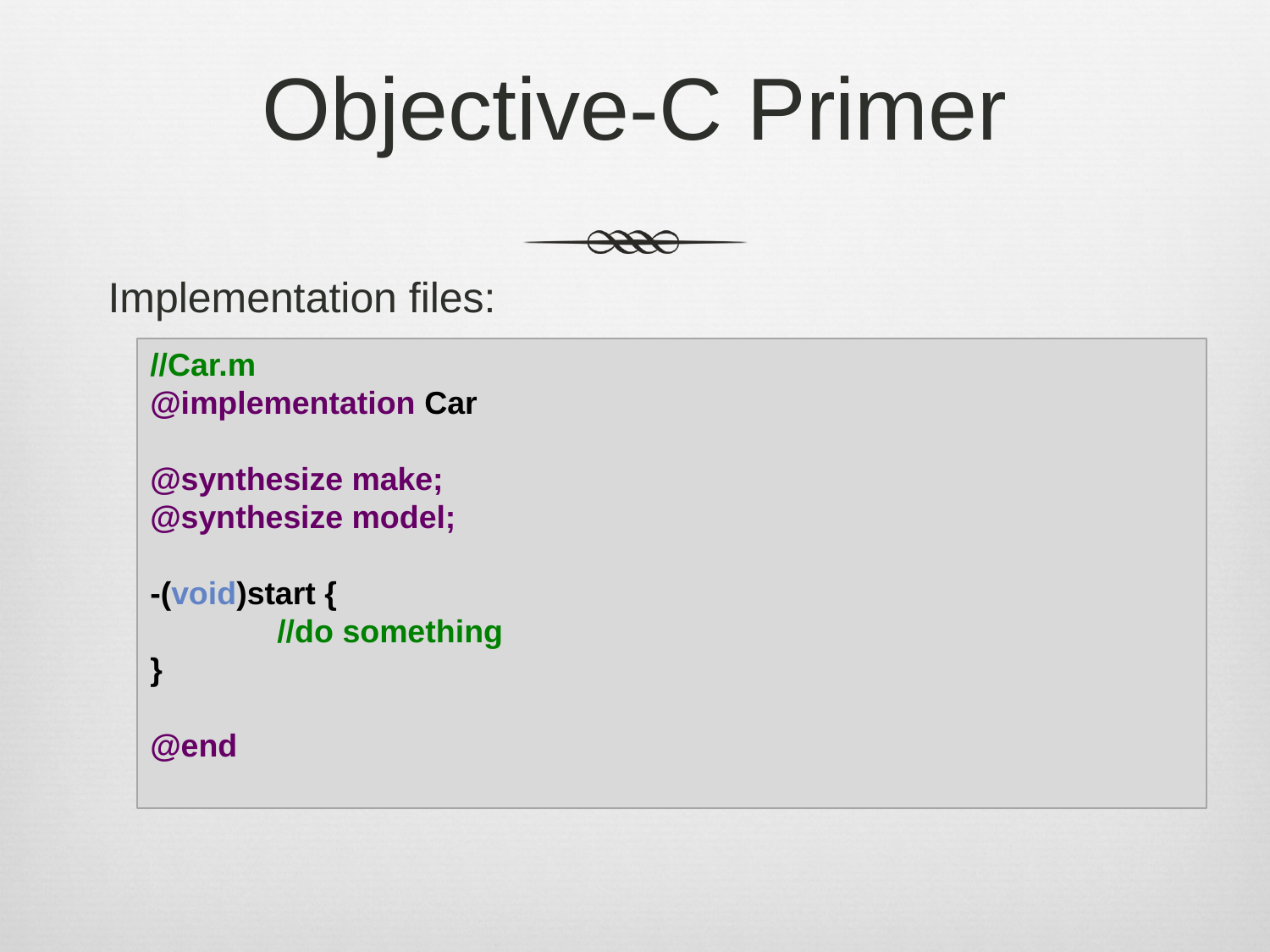

# Objective-C Primer
Implementation files:

//Car.m
@implementation Car

@synthesize make;
@synthesize model;

-(void)start {
	//do something
}

@end